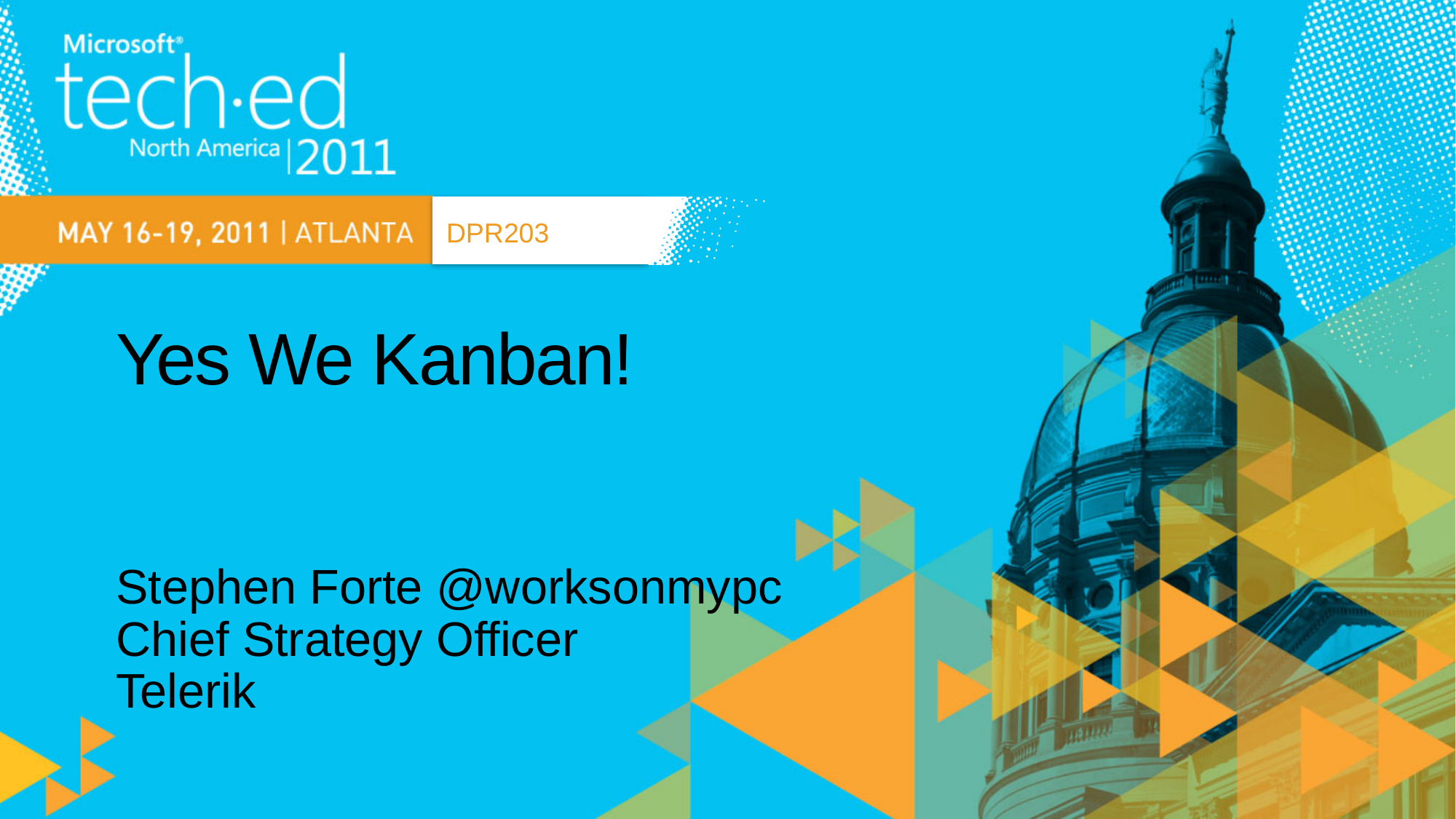

DPR203
# Yes We Kanban!
Stephen Forte @worksonmypc
Chief Strategy Officer
Telerik